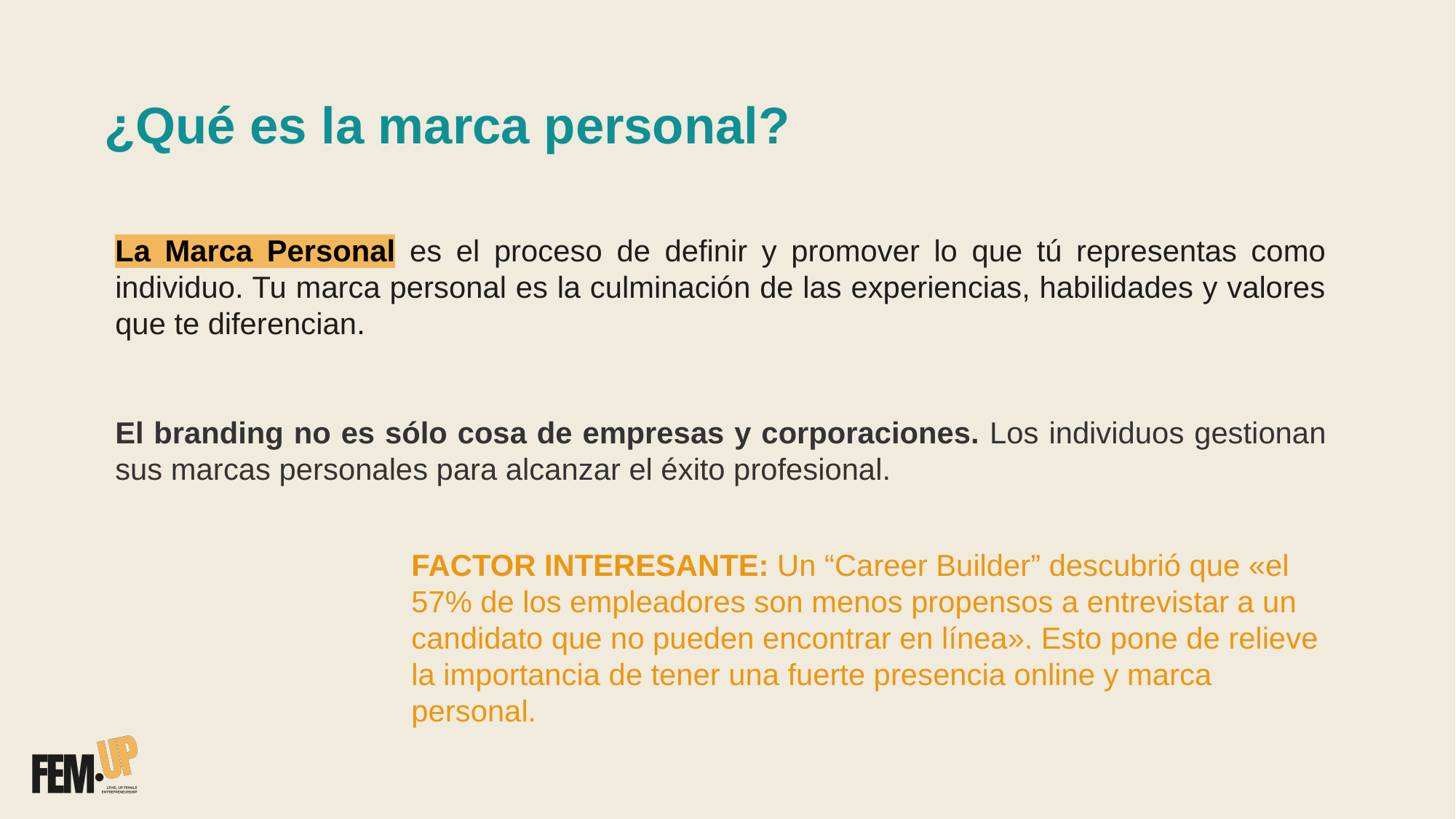

# ¿Qué es la marca personal?
La Marca Personal es el proceso de definir y promover lo que tú representas como individuo. Tu marca personal es la culminación de las experiencias, habilidades y valores que te diferencian.

El branding no es sólo cosa de empresas y corporaciones. Los individuos gestionan sus marcas personales para alcanzar el éxito profesional.
FACTOR INTERESANTE: Un “Career Builder” descubrió que «el 57% de los empleadores son menos propensos a entrevistar a un candidato que no pueden encontrar en línea». Esto pone de relieve la importancia de tener una fuerte presencia online y marca personal.